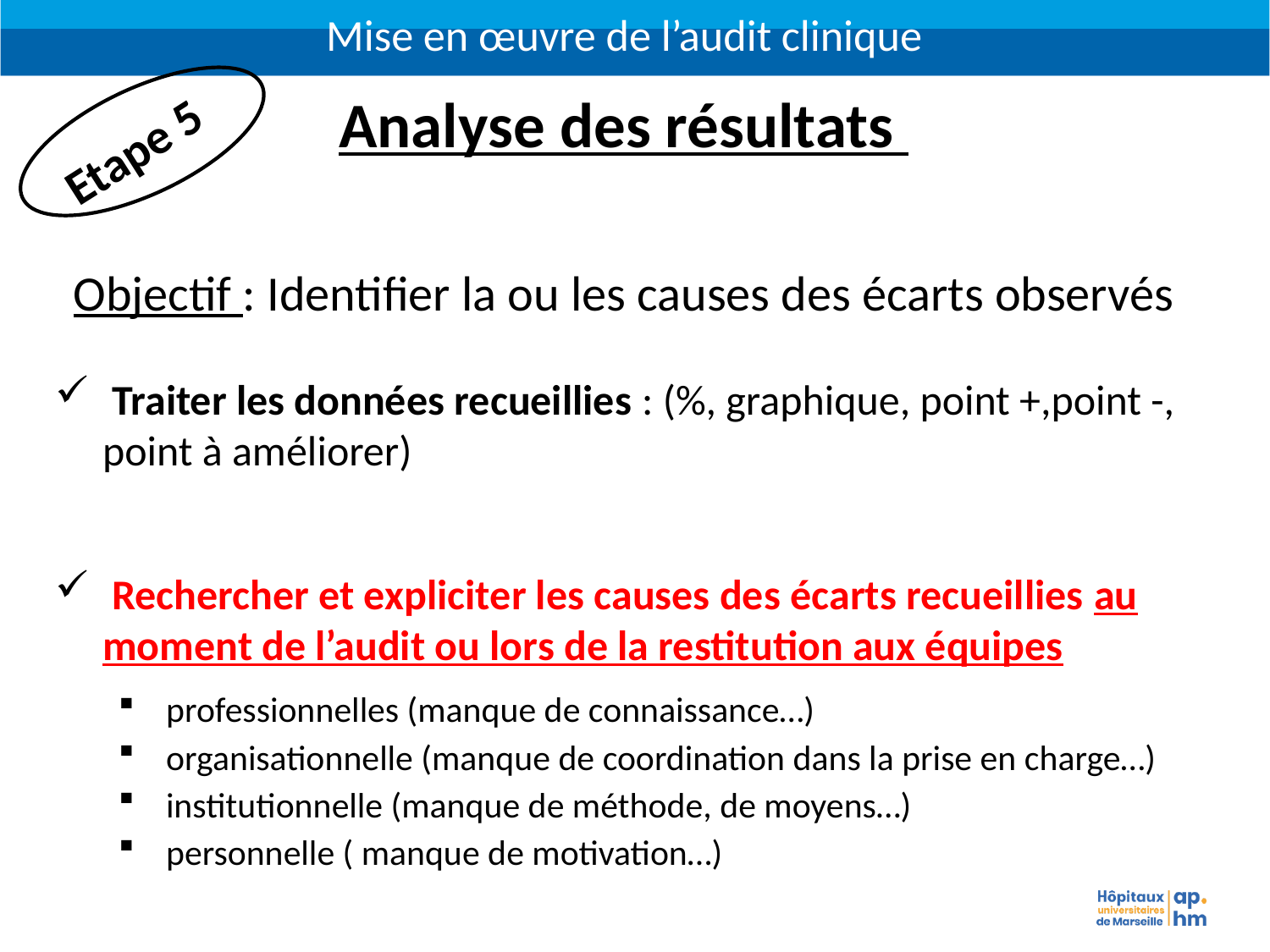

Mise en œuvre de l’audit clinique
Analyse des résultats

 Objectif : Identifier la ou les causes des écarts observés

 Traiter les données recueillies : (%, graphique, point +,point -, point à améliorer)

 Rechercher et expliciter les causes des écarts recueillies au moment de l’audit ou lors de la restitution aux équipes
professionnelles (manque de connaissance…)
organisationnelle (manque de coordination dans la prise en charge…)
institutionnelle (manque de méthode, de moyens…)
personnelle ( manque de motivation…)

Etape 5